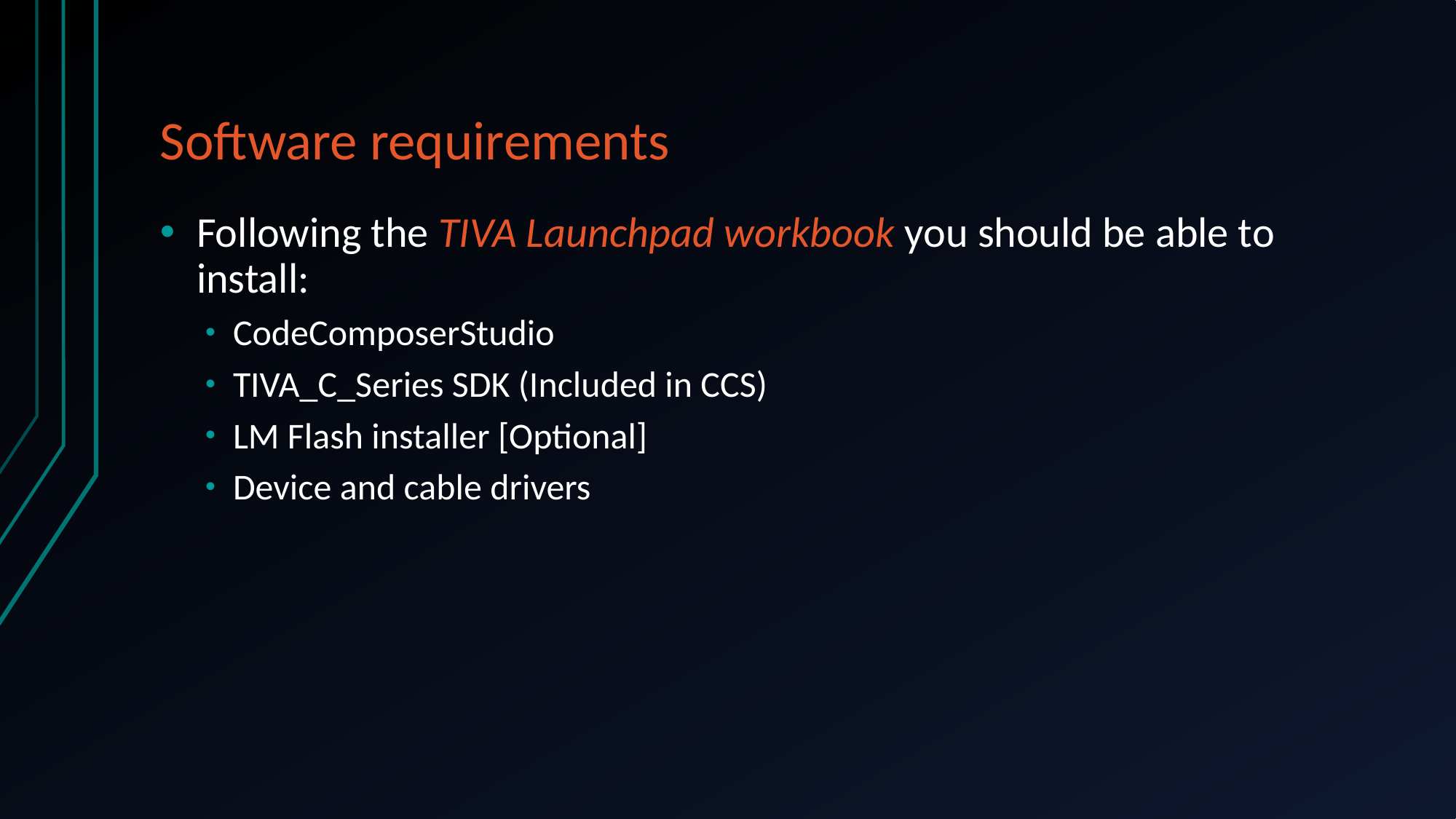

# Software requirements
Following the TIVA Launchpad workbook you should be able to install:
CodeComposerStudio
TIVA_C_Series SDK (Included in CCS)
LM Flash installer [Optional]
Device and cable drivers